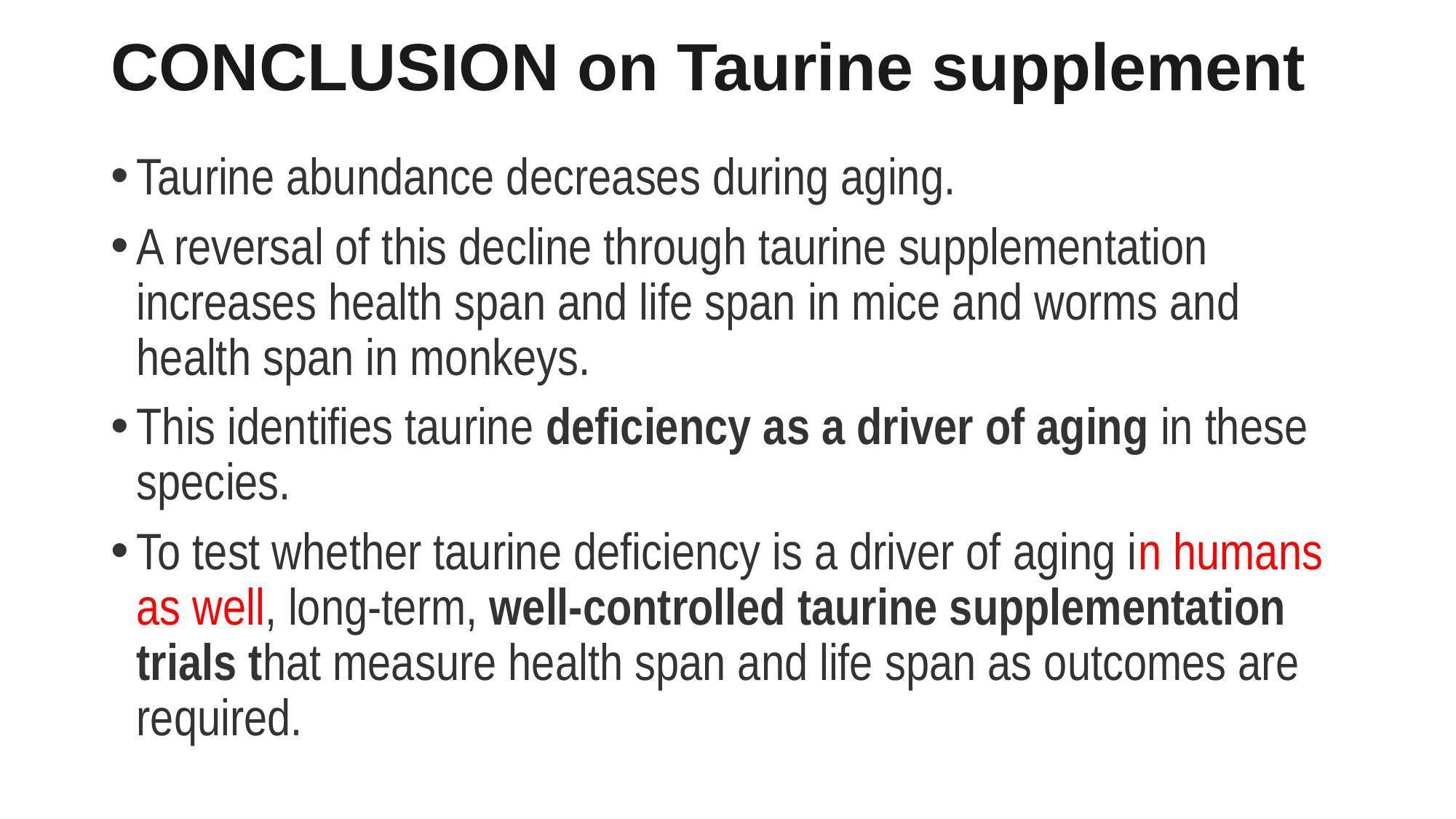

# CONCLUSION on Taurine supplement
Taurine abundance decreases during aging.
A reversal of this decline through taurine supplementation increases health span and life span in mice and worms and health span in monkeys.
This identifies taurine deficiency as a driver of aging in these species.
To test whether taurine deficiency is a driver of aging in humans as well, long-term, well-controlled taurine supplementation trials that measure health span and life span as outcomes are required.